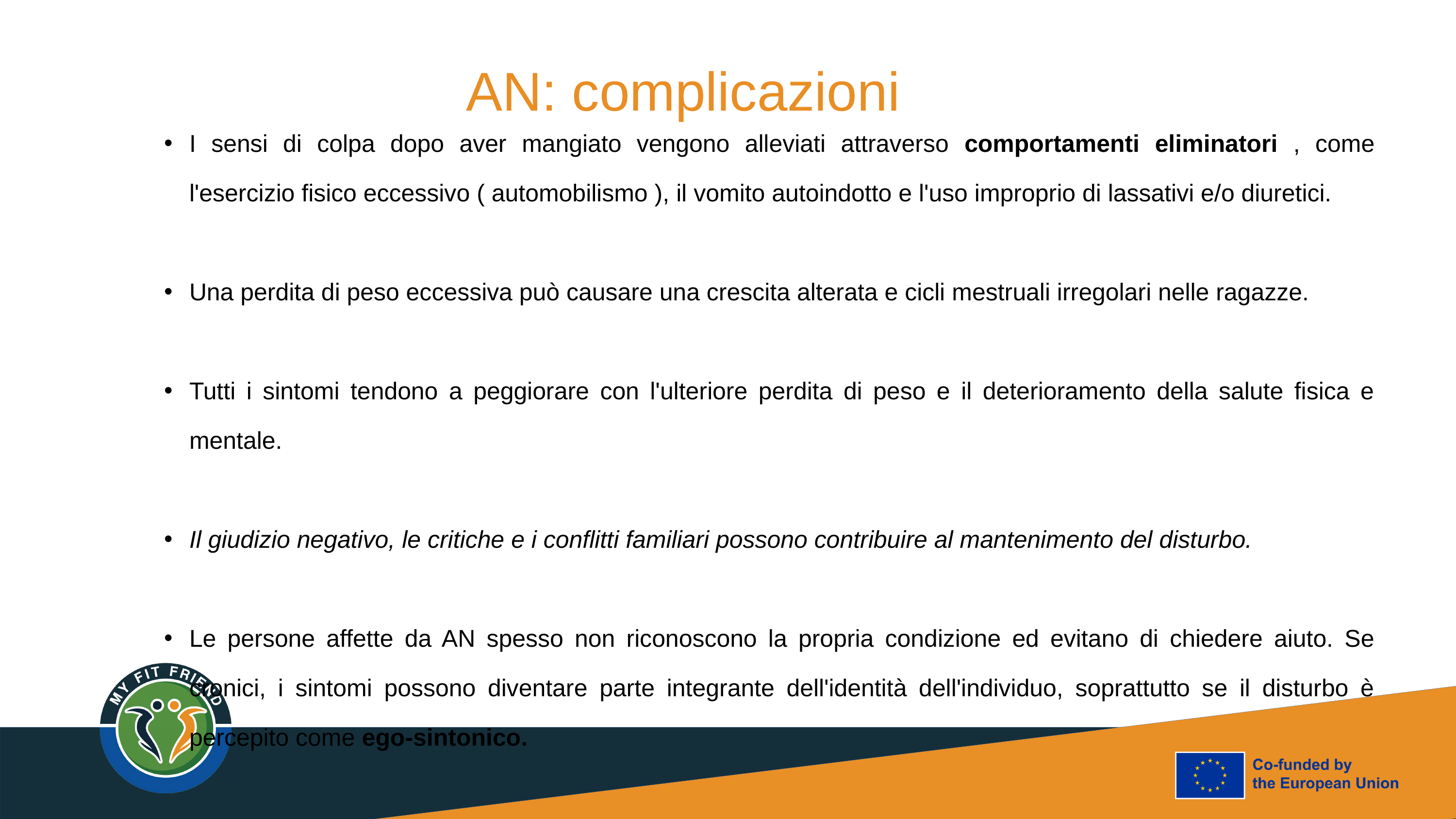

AN: complicazioni

I sensi di colpa dopo aver mangiato vengono alleviati attraverso comportamenti eliminatori , come l'esercizio fisico eccessivo ( automobilismo ), il vomito autoindotto e l'uso improprio di lassativi e/o diuretici.

Una perdita di peso eccessiva può causare una crescita alterata e cicli mestruali irregolari nelle ragazze.

Tutti i sintomi tendono a peggiorare con l'ulteriore perdita di peso e il deterioramento della salute fisica e mentale.

Il giudizio negativo, le critiche e i conflitti familiari possono contribuire al mantenimento del disturbo.

Le persone affette da AN spesso non riconoscono la propria condizione ed evitano di chiedere aiuto. Se cronici, i sintomi possono diventare parte integrante dell'identità dell'individuo, soprattutto se il disturbo è percepito come ego-sintonico.